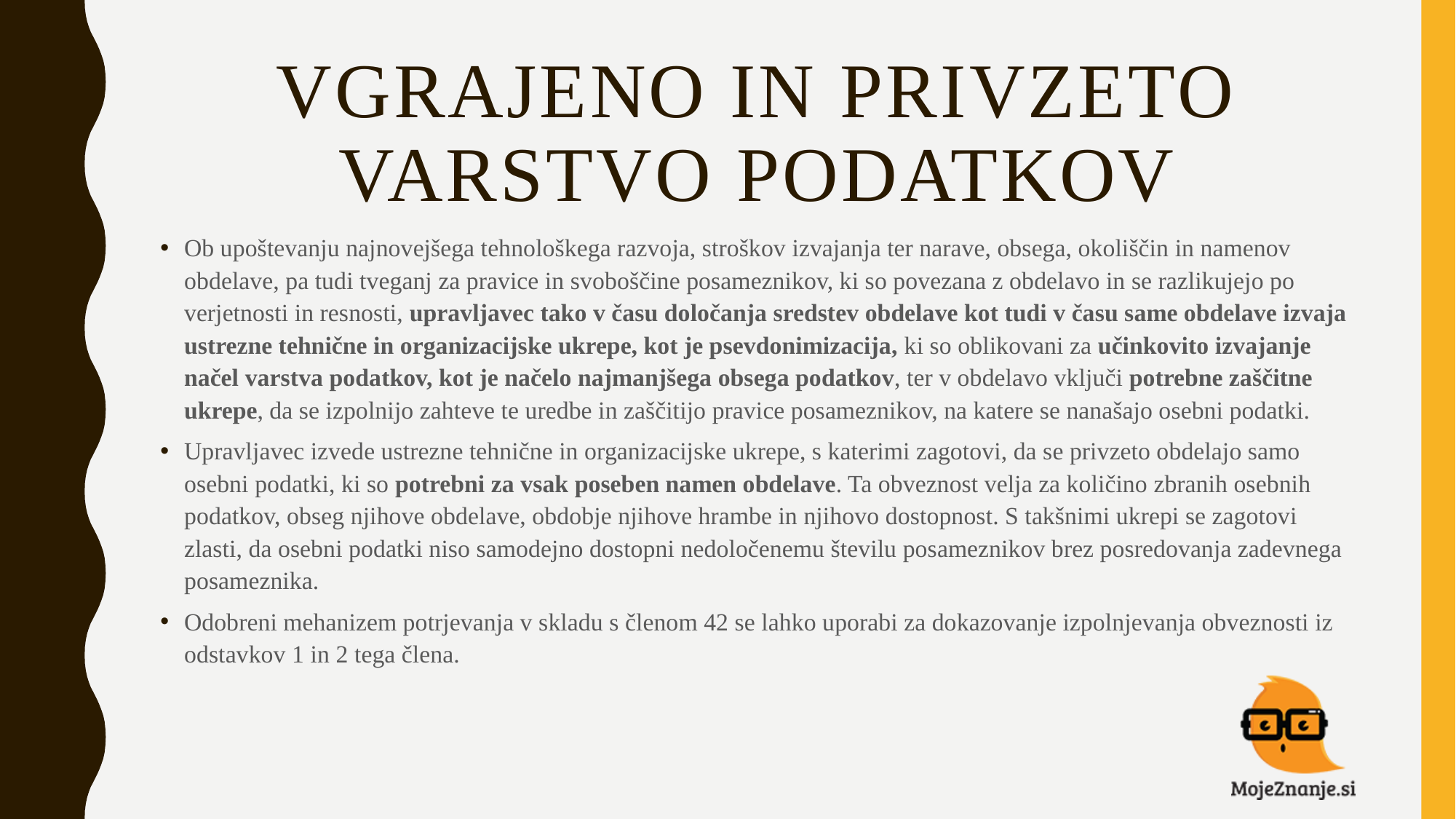

# VGRAJENO IN PRIVZETO VARSTVO PODATKOV
Ob upoštevanju najnovejšega tehnološkega razvoja, stroškov izvajanja ter narave, obsega, okoliščin in namenov obdelave, pa tudi tveganj za pravice in svoboščine posameznikov, ki so povezana z obdelavo in se razlikujejo po verjetnosti in resnosti, upravljavec tako v času določanja sredstev obdelave kot tudi v času same obdelave izvaja ustrezne tehnične in organizacijske ukrepe, kot je psevdonimizacija, ki so oblikovani za učinkovito izvajanje načel varstva podatkov, kot je načelo najmanjšega obsega podatkov, ter v obdelavo vključi potrebne zaščitne ukrepe, da se izpolnijo zahteve te uredbe in zaščitijo pravice posameznikov, na katere se nanašajo osebni podatki.
Upravljavec izvede ustrezne tehnične in organizacijske ukrepe, s katerimi zagotovi, da se privzeto obdelajo samo osebni podatki, ki so potrebni za vsak poseben namen obdelave. Ta obveznost velja za količino zbranih osebnih podatkov, obseg njihove obdelave, obdobje njihove hrambe in njihovo dostopnost. S takšnimi ukrepi se zagotovi zlasti, da osebni podatki niso samodejno dostopni nedoločenemu številu posameznikov brez posredovanja zadevnega posameznika.
Odobreni mehanizem potrjevanja v skladu s členom 42 se lahko uporabi za dokazovanje izpolnjevanja obveznosti iz odstavkov 1 in 2 tega člena.